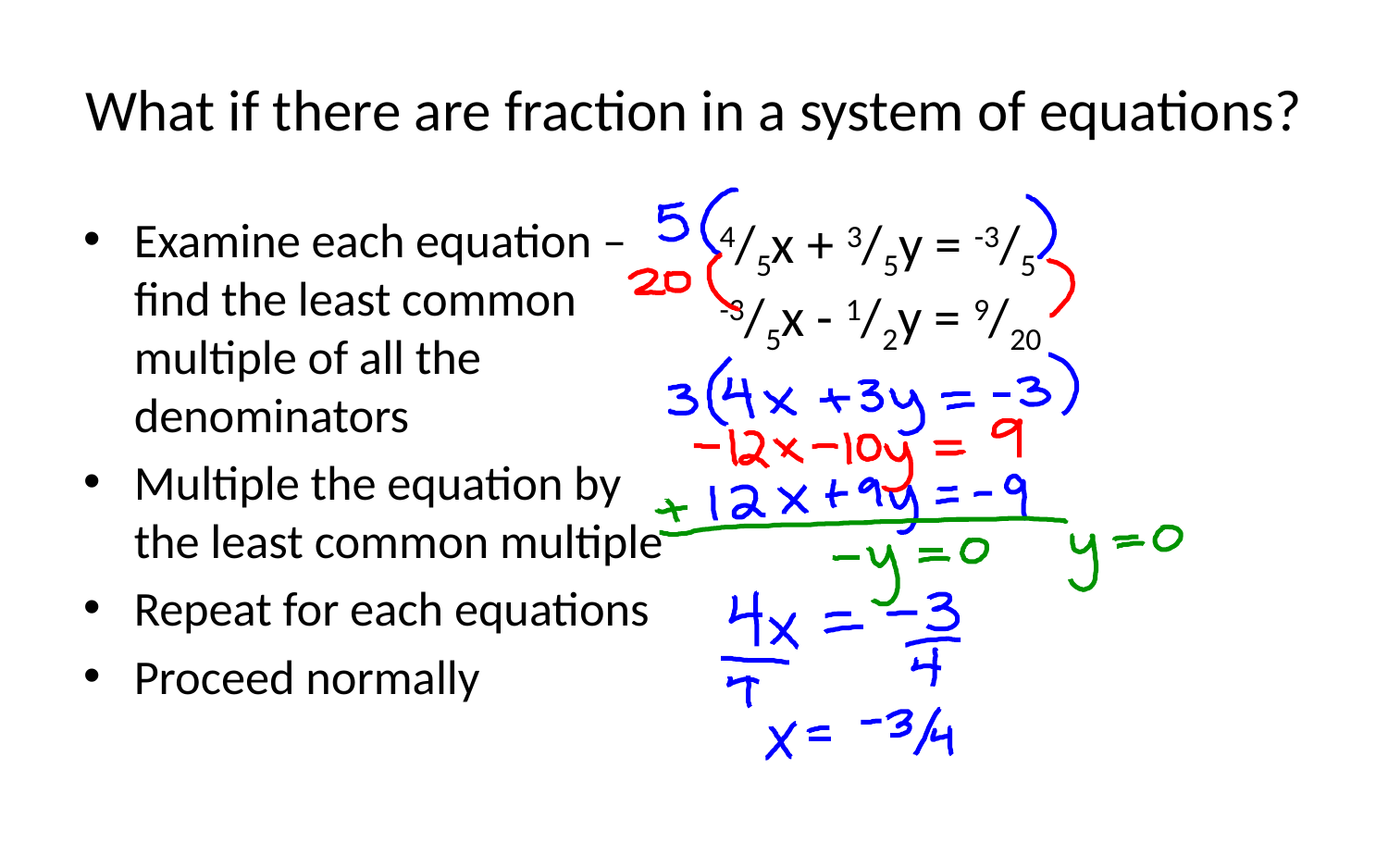

# What if there are fraction in a system of equations?

Examine each equation – find the least common multiple of all the denominators
Multiple the equation by the least common multiple
Repeat for each equations
Proceed normally
4/5x + 3/5y = -3/5
-3/5x - 1/2y = 9/20